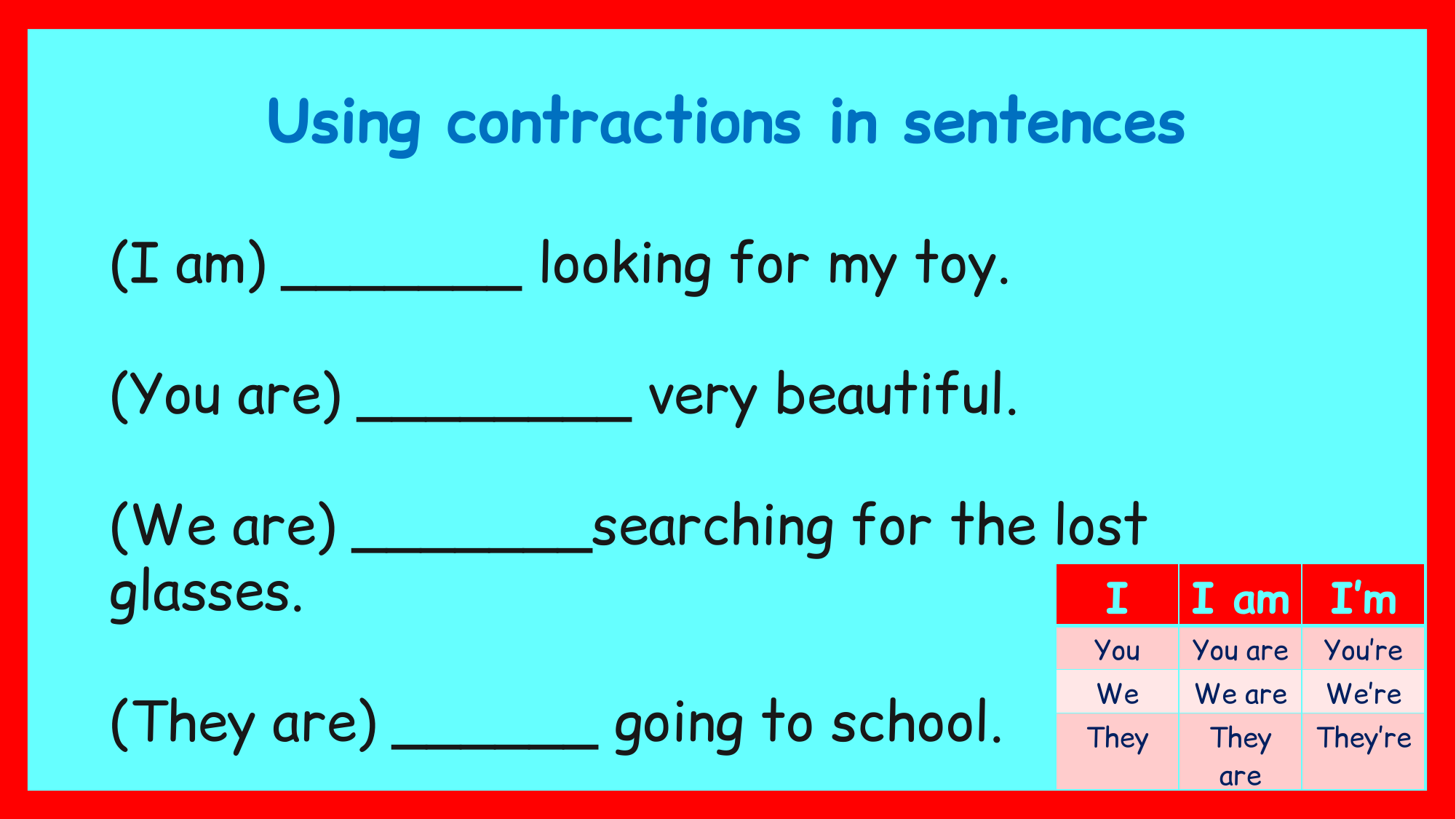

Using contractions in sentences

(I am) _______ looking for my toy.

(You are) ________ very beautiful.

(We are) _______searching for the lost glasses.

(They are) ______ going to school.

| I | I am | I’m |
| --- | --- | --- |
| You | You are | You’re |
| We | We are | We’re |
| They | They are | They’re |